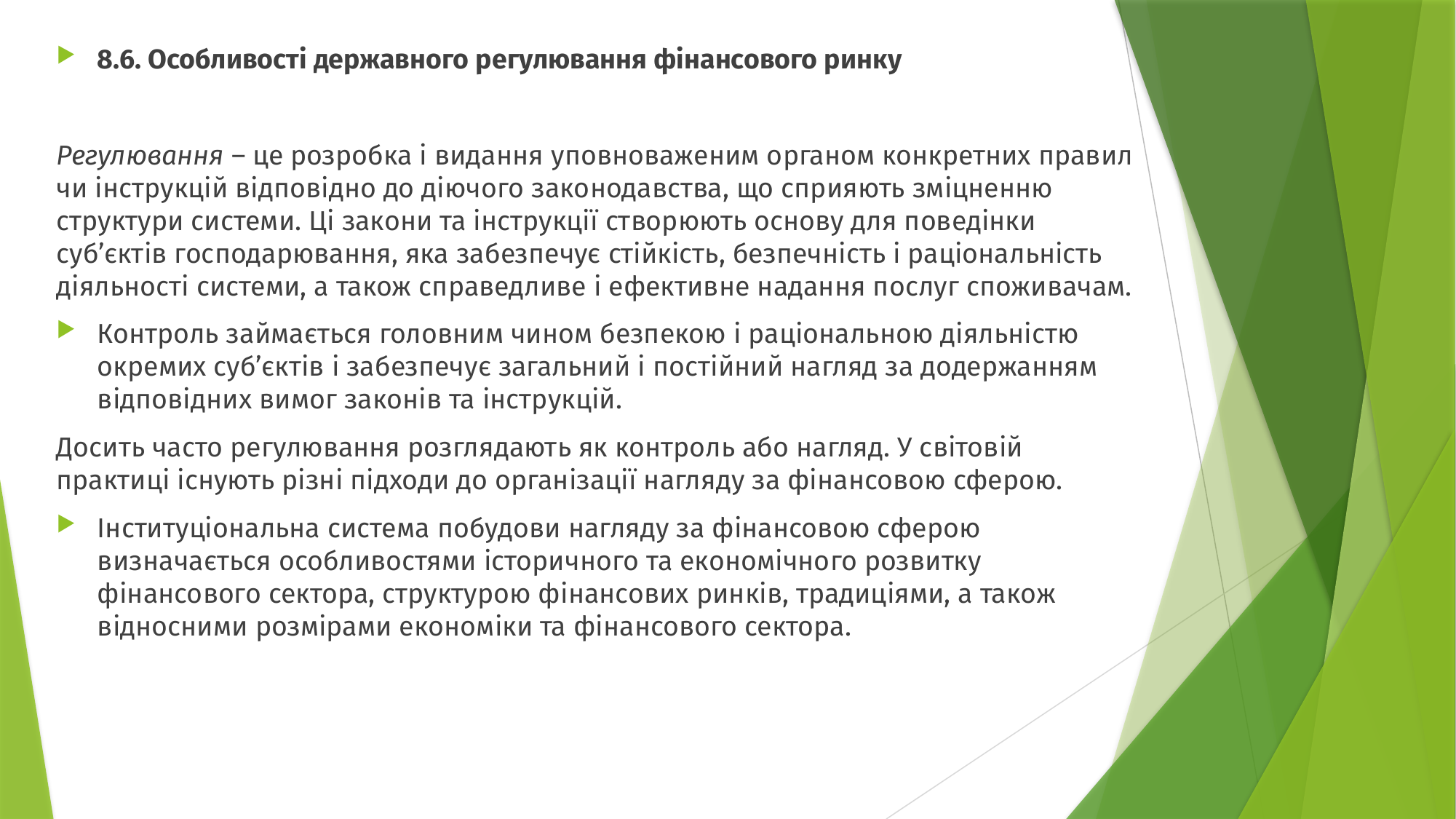

8.6. Особливості державного регулювання фінансового ринку

Регулювання – це розробка і видання уповноваженим органом конкретних правил чи інструкцій відповідно до діючого законодавства, що сприяють зміцненню структури системи. Ці закони та інструкції створюють основу для поведінки суб’єктів господарювання, яка забезпечує стійкість, безпечність і раціональність діяльності системи, а також справедливе і ефективне надання послуг споживачам.
Контроль займається головним чином безпекою і раціональною діяльністю окремих суб’єктів і забезпечує загальний і постійний нагляд за додержанням відповідних вимог законів та інструкцій.
Досить часто регулювання розглядають як контроль або нагляд. У світовій практиці існують різні підходи до організації нагляду за фінансовою сферою.
Інституціональна система побудови нагляду за фінансовою сферою визначається особливостями історичного та економічного розвитку фінансового сектора, структурою фінансових ринків, традиціями, а також відносними розмірами економіки та фінансового сектора.